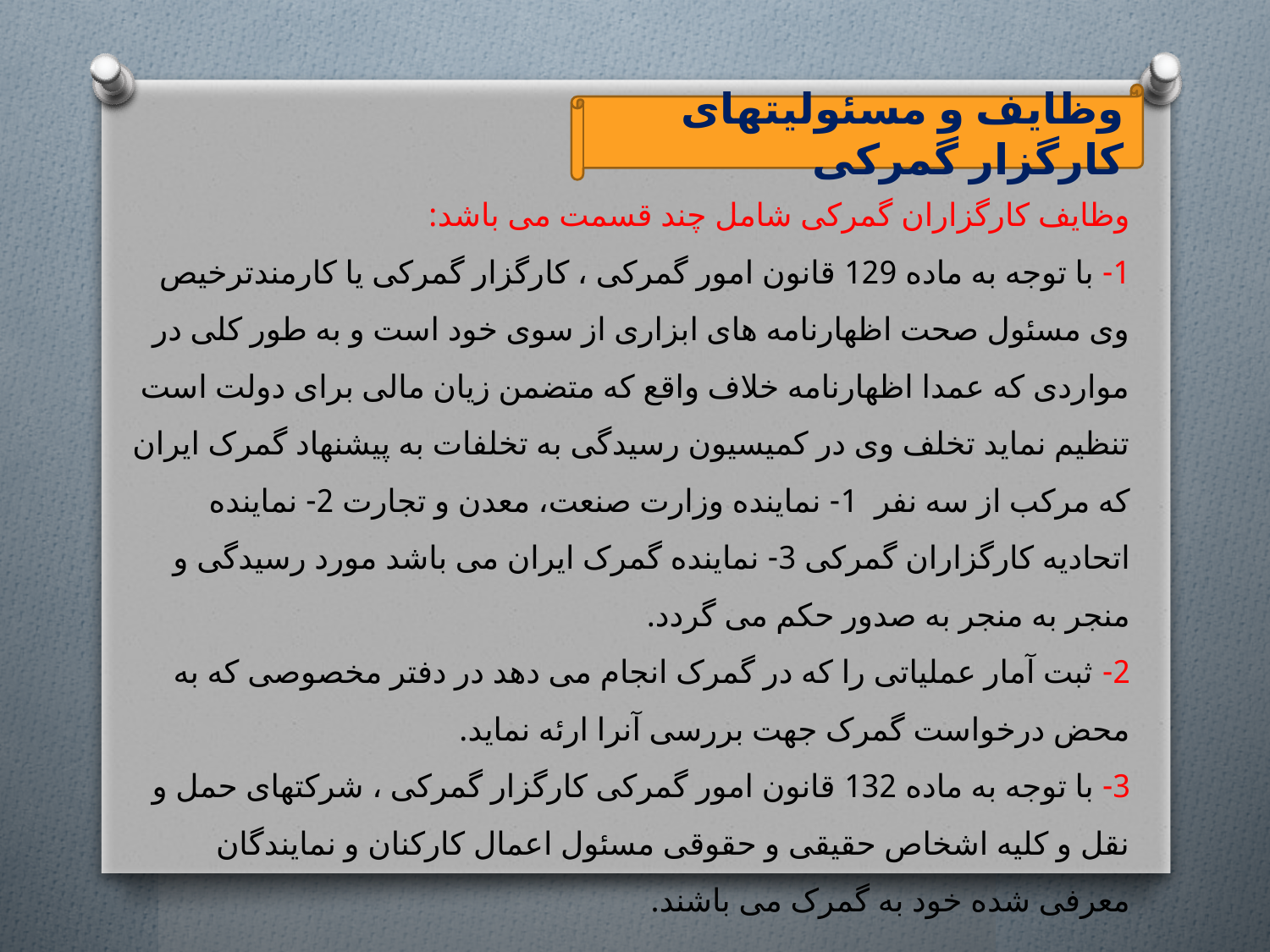

وظایف و مسئولیتهای کارگزار گمرکی
وظایف کارگزاران گمرکی شامل چند قسمت می باشد:
1- با توجه به ماده 129 قانون امور گمرکی ، کارگزار گمرکی یا کارمندترخیص وی مسئول صحت اظهارنامه های ابزاری از سوی خود است و به طور کلی در مواردی که عمدا اظهارنامه خلاف واقع که متضمن زیان مالی برای دولت است تنظیم نماید تخلف وی در کمیسیون رسیدگی به تخلفات به پیشنهاد گمرک ایران که مرکب از سه نفر  1- نماینده وزارت صنعت، معدن و تجارت 2- نماینده اتحادیه کارگزاران گمرکی 3- نماینده گمرک ایران می باشد مورد رسیدگی و منجر به منجر به صدور حکم می گردد.
2- ثبت آمار عملیاتی را که در گمرک انجام می دهد در دفتر مخصوصی که به محض درخواست گمرک جهت بررسی آنرا ارئه نماید.
3- با توجه به ماده 132 قانون امور گمرکی کارگزار گمرکی ، شرکتهای حمل و نقل و کلیه اشخاص حقیقی و حقوقی مسئول اعمال کارکنان و نمایندگان معرفی شده خود به گمرک می باشند.